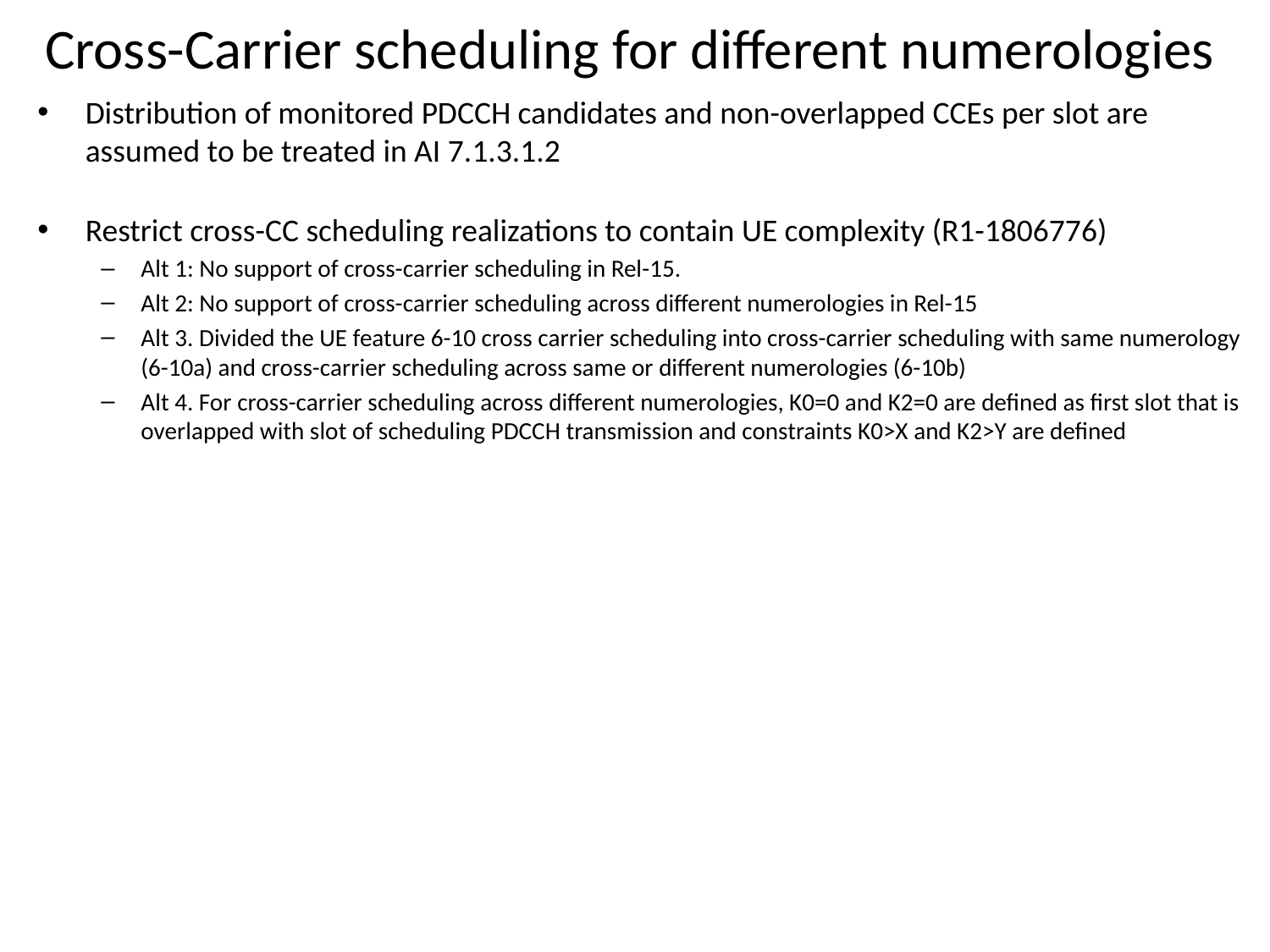

# Cross-Carrier scheduling for different numerologies
Distribution of monitored PDCCH candidates and non-overlapped CCEs per slot are assumed to be treated in AI 7.1.3.1.2

Restrict cross-CC scheduling realizations to contain UE complexity (R1-1806776)
Alt 1: No support of cross-carrier scheduling in Rel-15.
Alt 2: No support of cross-carrier scheduling across different numerologies in Rel-15
Alt 3. Divided the UE feature 6-10 cross carrier scheduling into cross-carrier scheduling with same numerology (6-10a) and cross-carrier scheduling across same or different numerologies (6-10b)
Alt 4. For cross-carrier scheduling across different numerologies, K0=0 and K2=0 are defined as first slot that is overlapped with slot of scheduling PDCCH transmission and constraints K0>X and K2>Y are defined